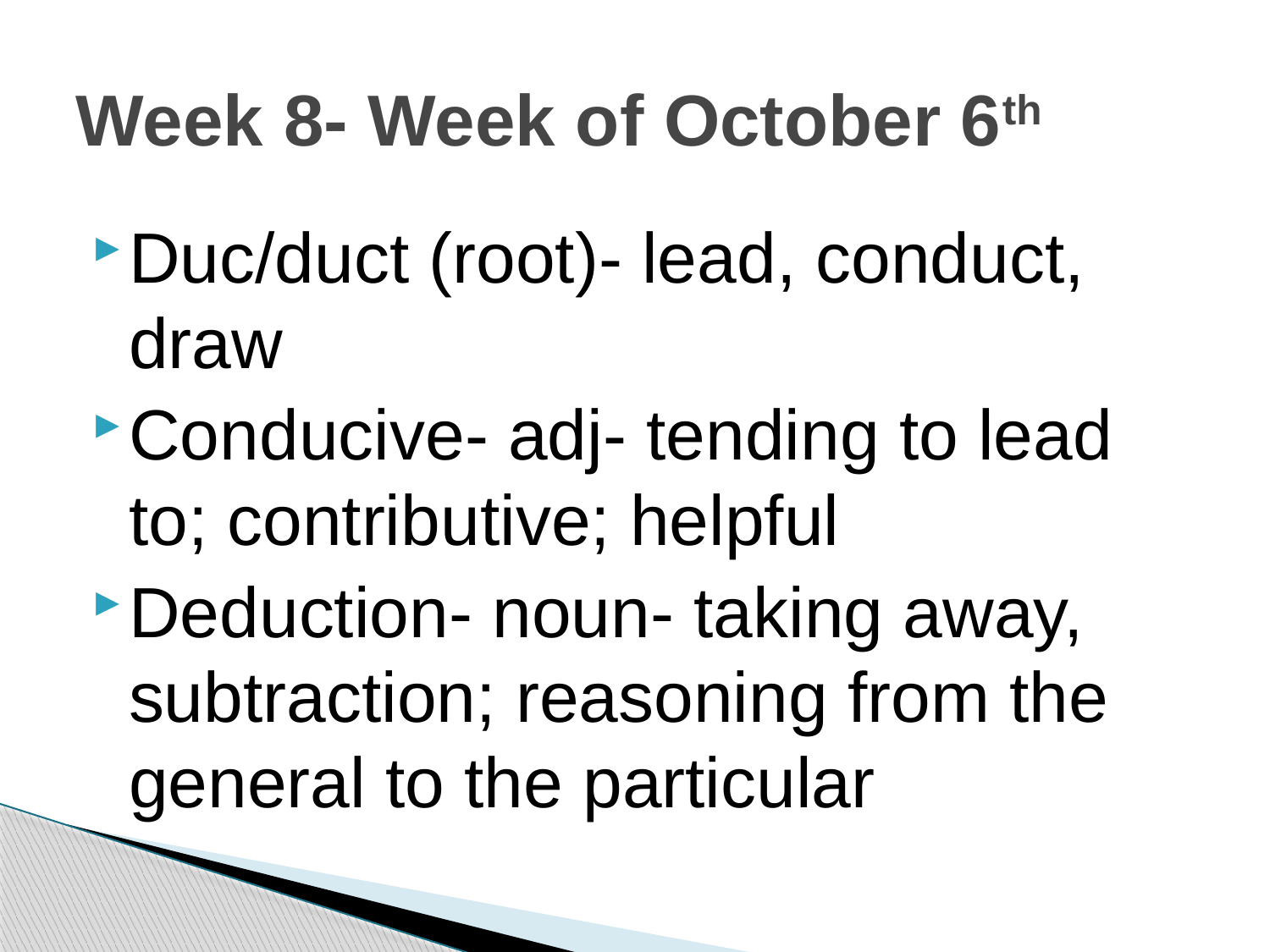

# Week 8- Week of October 6th
Duc/duct (root)- lead, conduct, draw
Conducive- adj- tending to lead to; contributive; helpful
Deduction- noun- taking away, subtraction; reasoning from the general to the particular